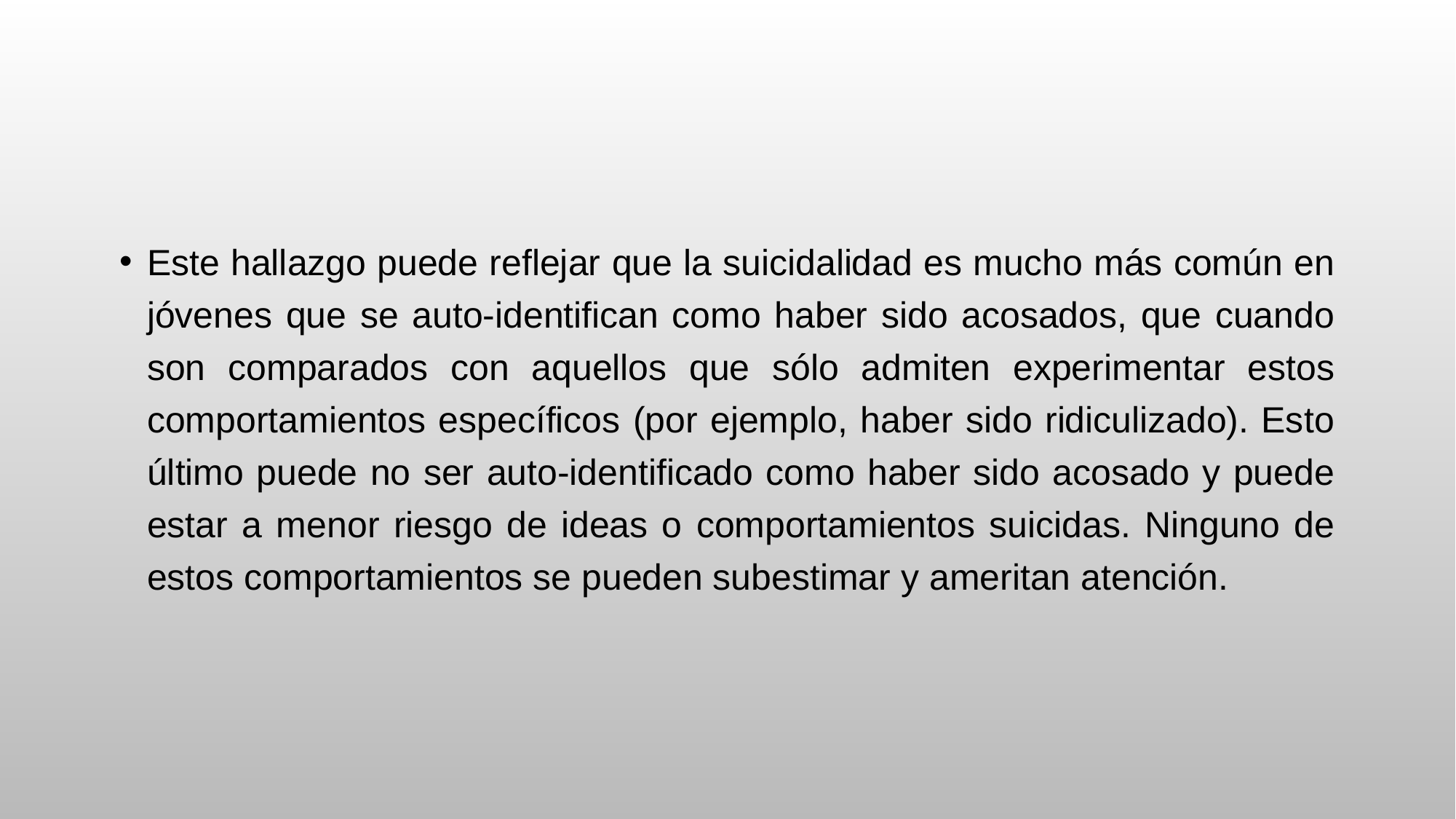

Este hallazgo puede reflejar que la suicidalidad es mucho más común en jóvenes que se auto-identifican como haber sido acosados, que cuando son comparados con aquellos que sólo admiten experimentar estos comportamientos específicos (por ejemplo, haber sido ridiculizado). Esto último puede no ser auto-identificado como haber sido acosado y puede estar a menor riesgo de ideas o comportamientos suicidas. Ninguno de estos comportamientos se pueden subestimar y ameritan atención.